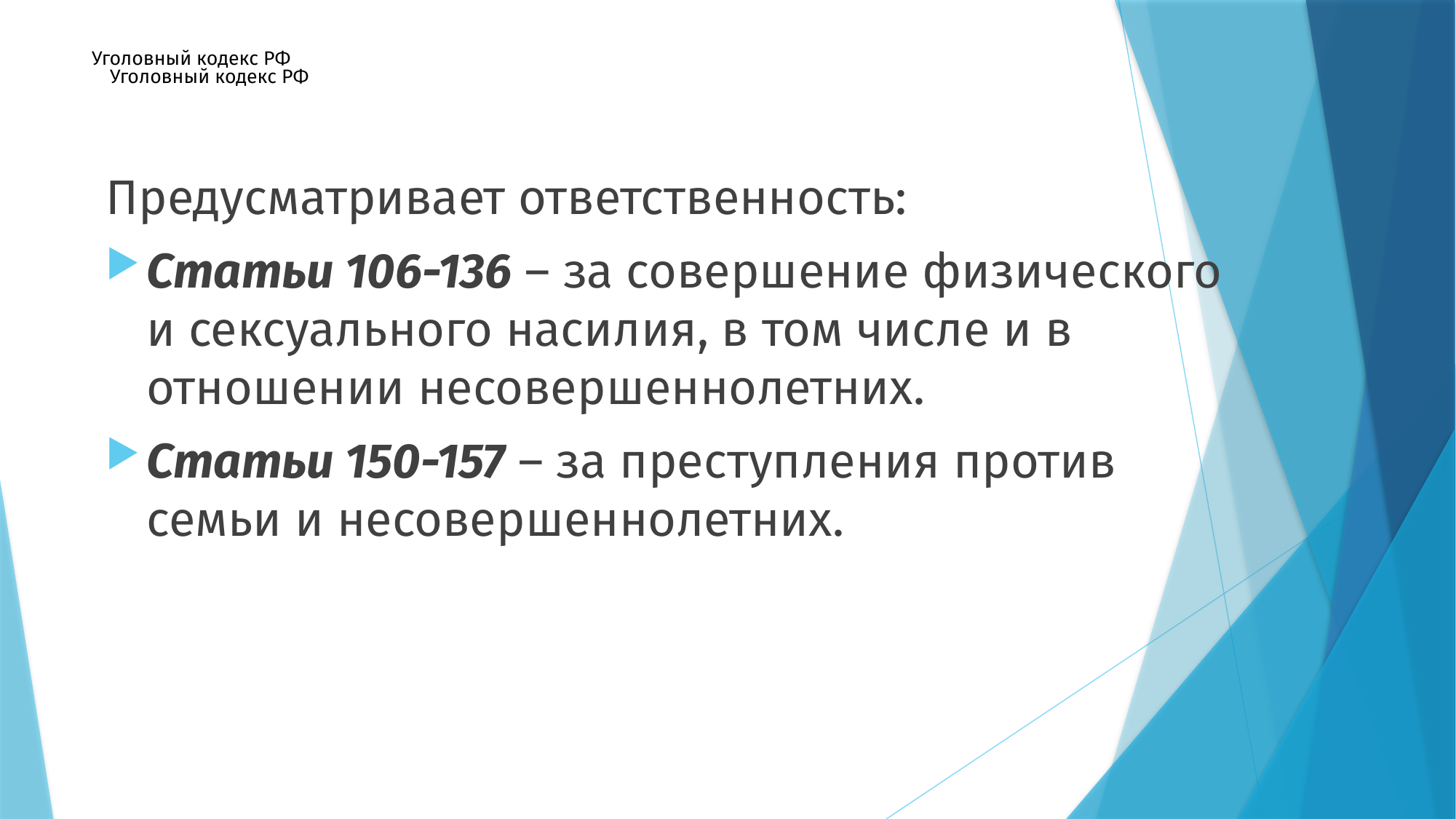

# Уголовный кодекс РФ
Уголовный кодекс РФ
Предусматривает ответственность:
Статьи 106-136 – за совершение физического и сексуального насилия, в том числе и в отношении несовершеннолетних.
Статьи 150-157 – за преступления против семьи и несовершеннолетних.